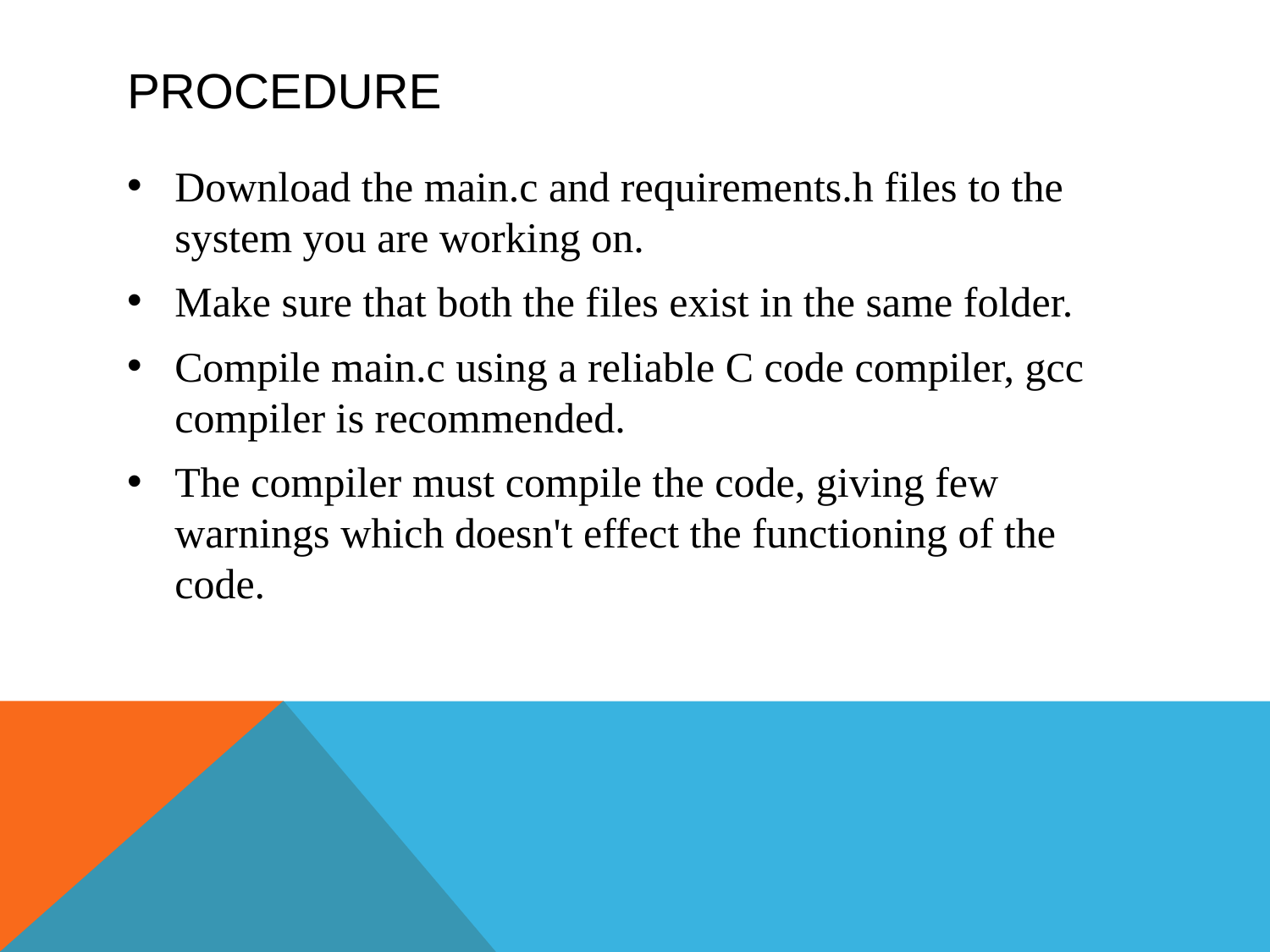

# Procedure
Download the main.c and requirements.h files to the system you are working on.
Make sure that both the files exist in the same folder.
Compile main.c using a reliable C code compiler, gcc compiler is recommended.
The compiler must compile the code, giving few warnings which doesn't effect the functioning of the code.